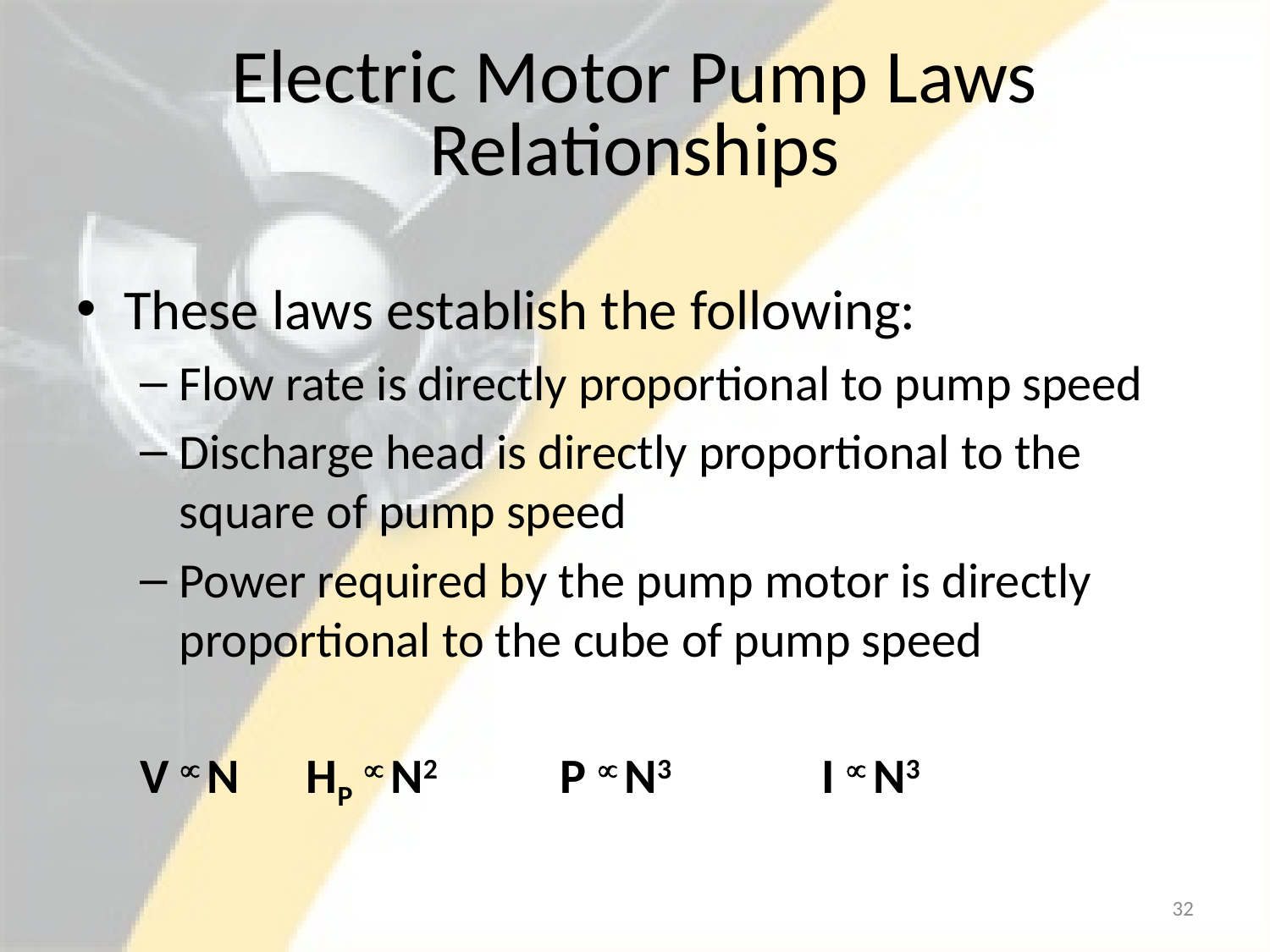

# Electric Motor Pump Laws Relationships

These laws establish the following:
Flow rate is directly proportional to pump speed
Discharge head is directly proportional to the square of pump speed
Power required by the pump motor is directly proportional to the cube of pump speed

V ∝ N	HP ∝ N2	P ∝ N3	            I ∝ N3

32